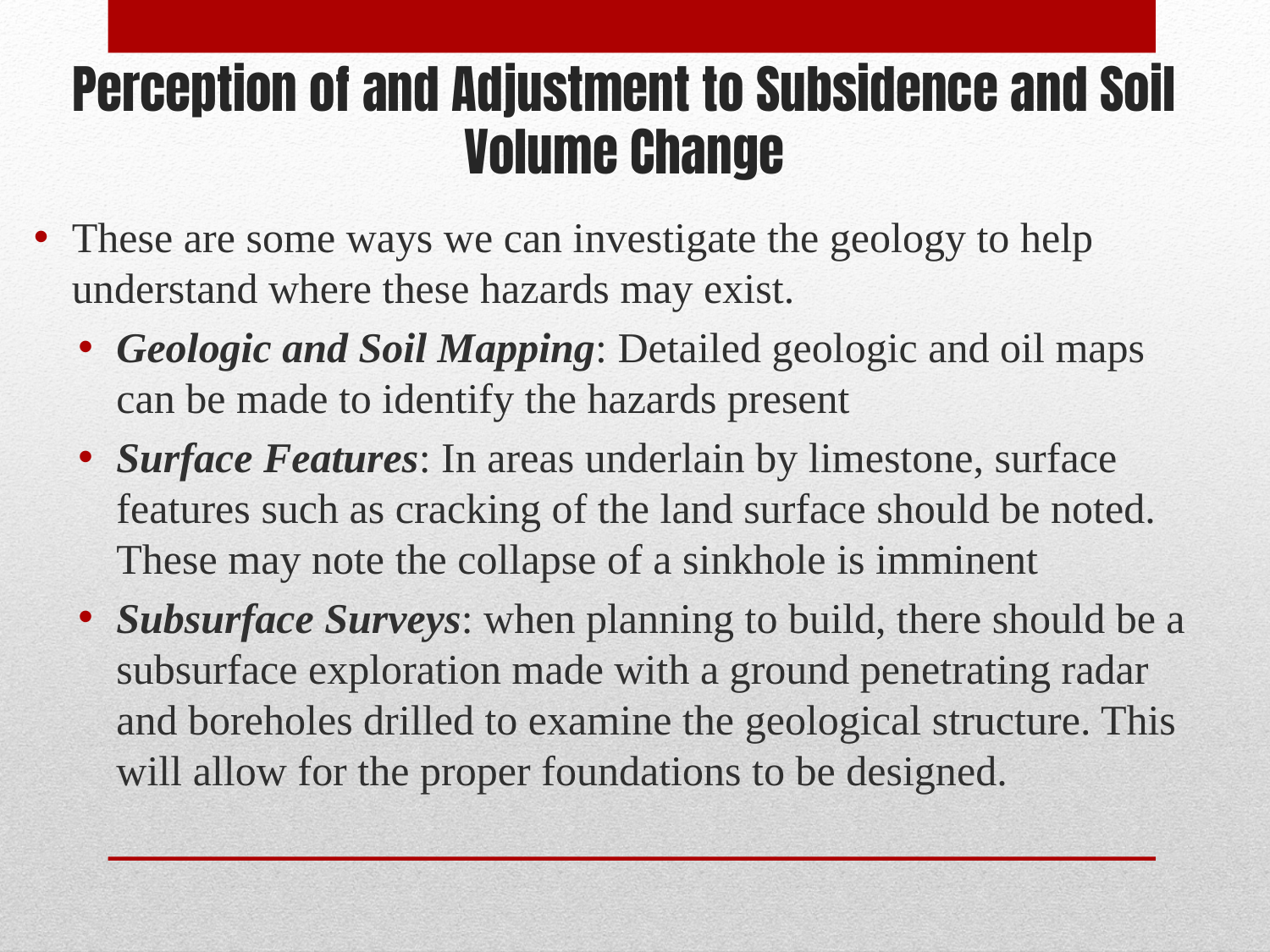

Perception of and Adjustment to Subsidence and Soil Volume Change
These are some ways we can investigate the geology to help understand where these hazards may exist.
Geologic and Soil Mapping: Detailed geologic and oil maps can be made to identify the hazards present
Surface Features: In areas underlain by limestone, surface features such as cracking of the land surface should be noted. These may note the collapse of a sinkhole is imminent
Subsurface Surveys: when planning to build, there should be a subsurface exploration made with a ground penetrating radar and boreholes drilled to examine the geological structure. This will allow for the proper foundations to be designed.